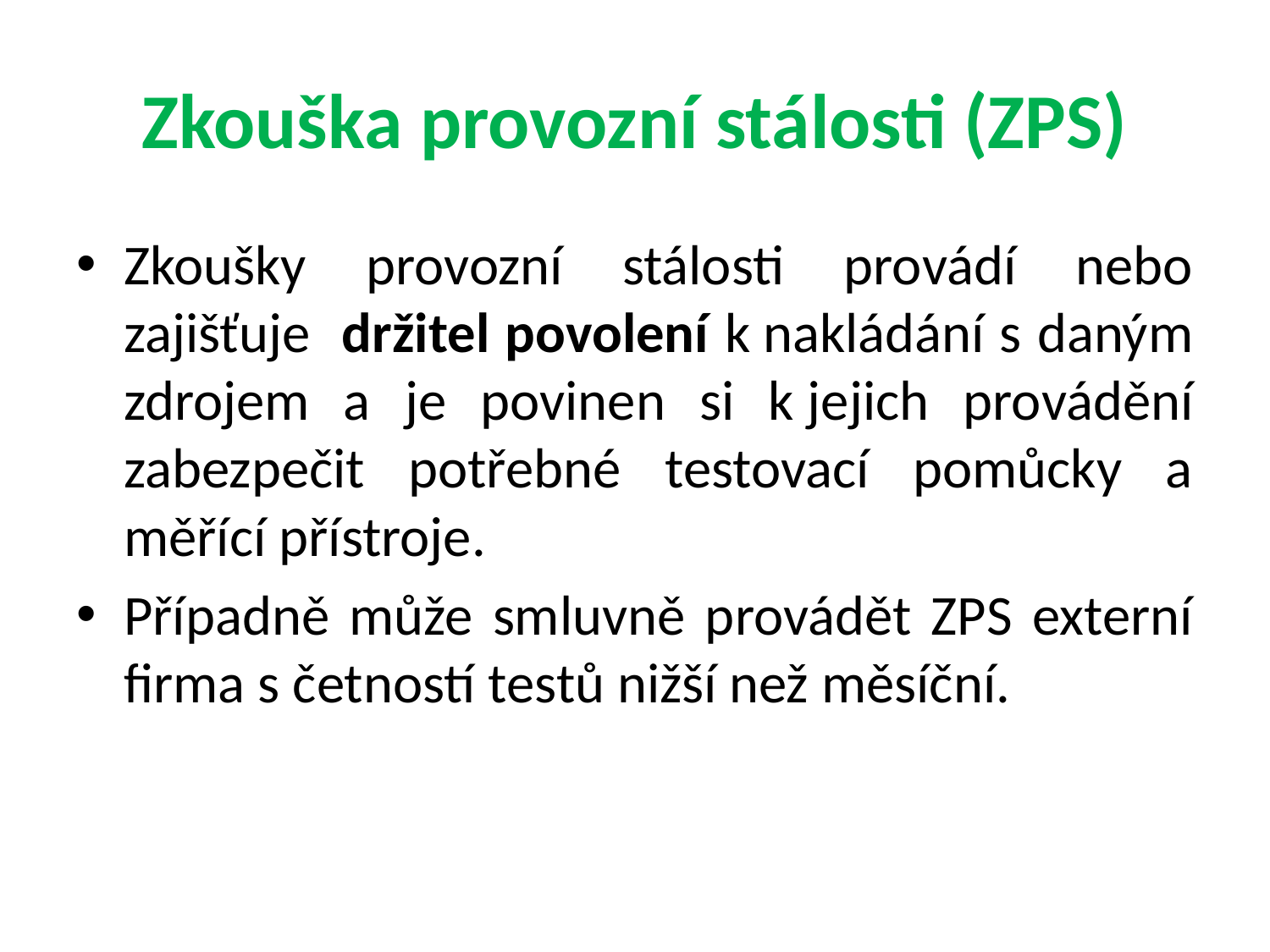

# Zkouška provozní stálosti (ZPS)
Zkoušky provozní stálosti provádí nebo zajišťuje  držitel povolení k nakládání s daným zdrojem a je povinen si k jejich provádění zabezpečit potřebné testovací pomůcky a měřící přístroje.
Případně může smluvně provádět ZPS externí firma s četností testů nižší než měsíční.